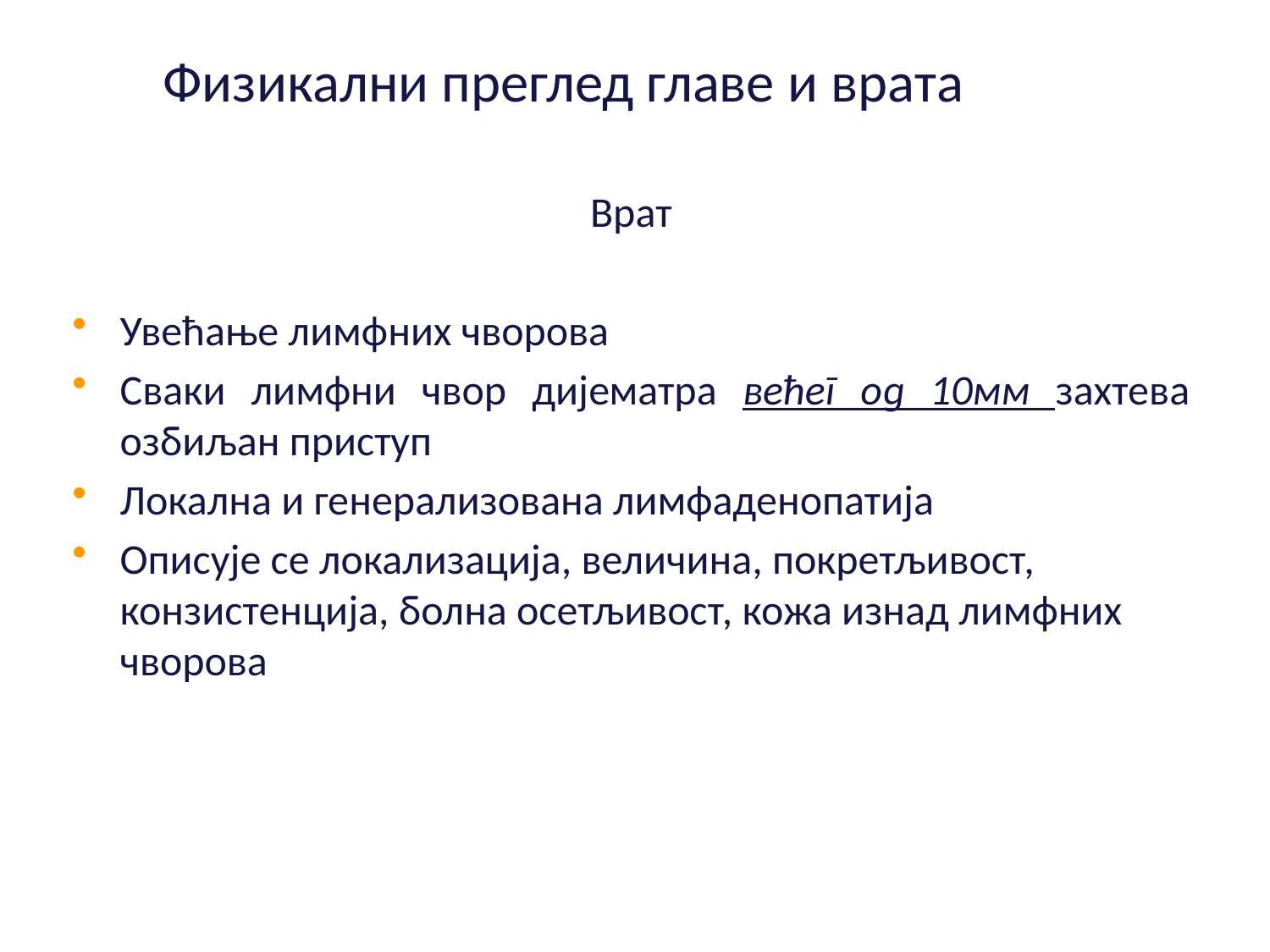

Физикални преглед главе и врата
Врат

Увећање лимфних чворова
Сваки лимфни чвор дијематра већег од 10мм захтева озбиљан приступ
Локална и генерализована лимфаденопатија
Описује се локализација, величина, покретљивост, конзистенција, болна осетљивост, кожа изнад лимфних чворова